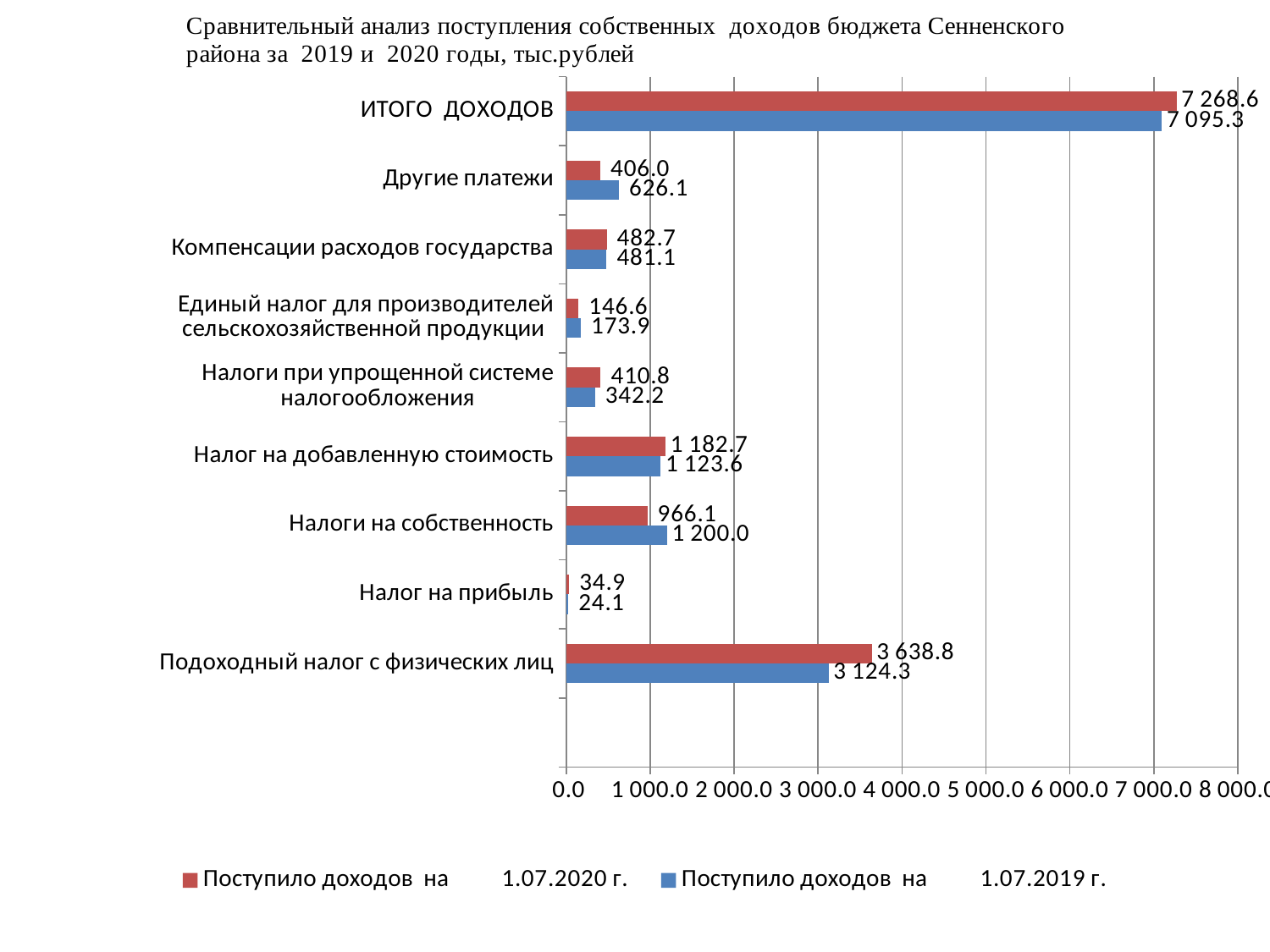

### Chart

| Category | Поступило доходов  на          1.07.2019 г.    | Поступило доходов  на          1.07.2020 г.    |
|---|---|---|
|  | None | None |
| Подоходный налог с физических лиц | 3124.3 | 3638.8 |
| Налог на прибыль | 24.1 | 34.9 |
| Налоги на собственность | 1200.0 | 966.1 |
| Налог на добавленную стоимость | 1123.6 | 1182.7 |
| Налоги при упрощенной системе налогообложения | 342.2 | 410.8 |
| Единый налог для производителей сельскохозяйственной продукции  | 173.9 | 146.6 |
| Компенсации расходов государства | 481.1 | 482.7 |
| Другие платежи | 626.1 | 406.0 |
| ИТОГО  ДОХОДОВ | 7095.3 | 7268.6 |